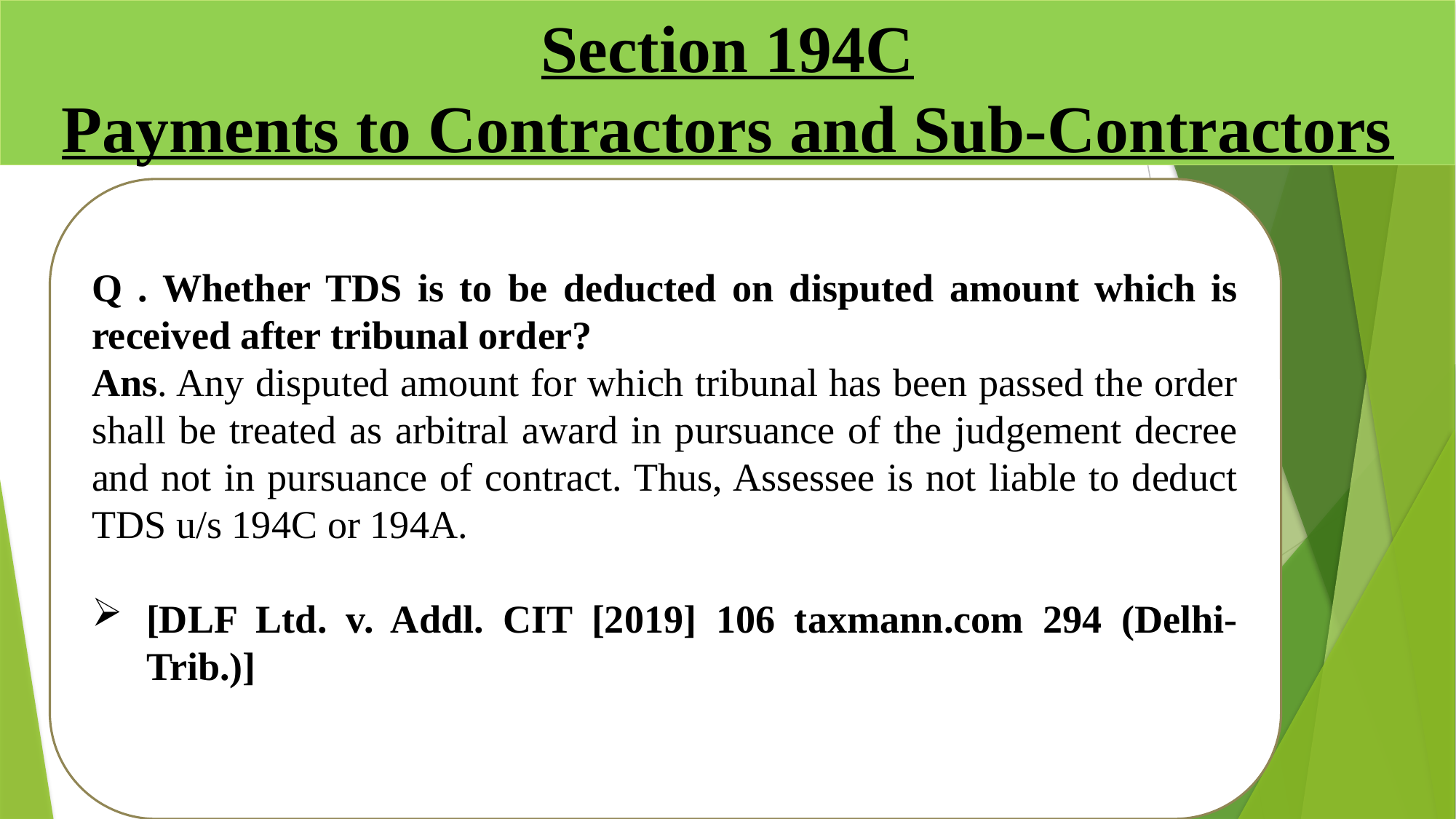

# Section 194C Payments to Contractors and Sub-Contractors
Q . Whether TDS is to be deducted on disputed amount which is received after tribunal order?
Ans. Any disputed amount for which tribunal has been passed the order shall be treated as arbitral award in pursuance of the judgement decree and not in pursuance of contract. Thus, Assessee is not liable to deduct TDS u/s 194C or 194A.

[DLF Ltd. v. Addl. CIT [2019] 106 taxmann.com 294 (Delhi-Trib.)]